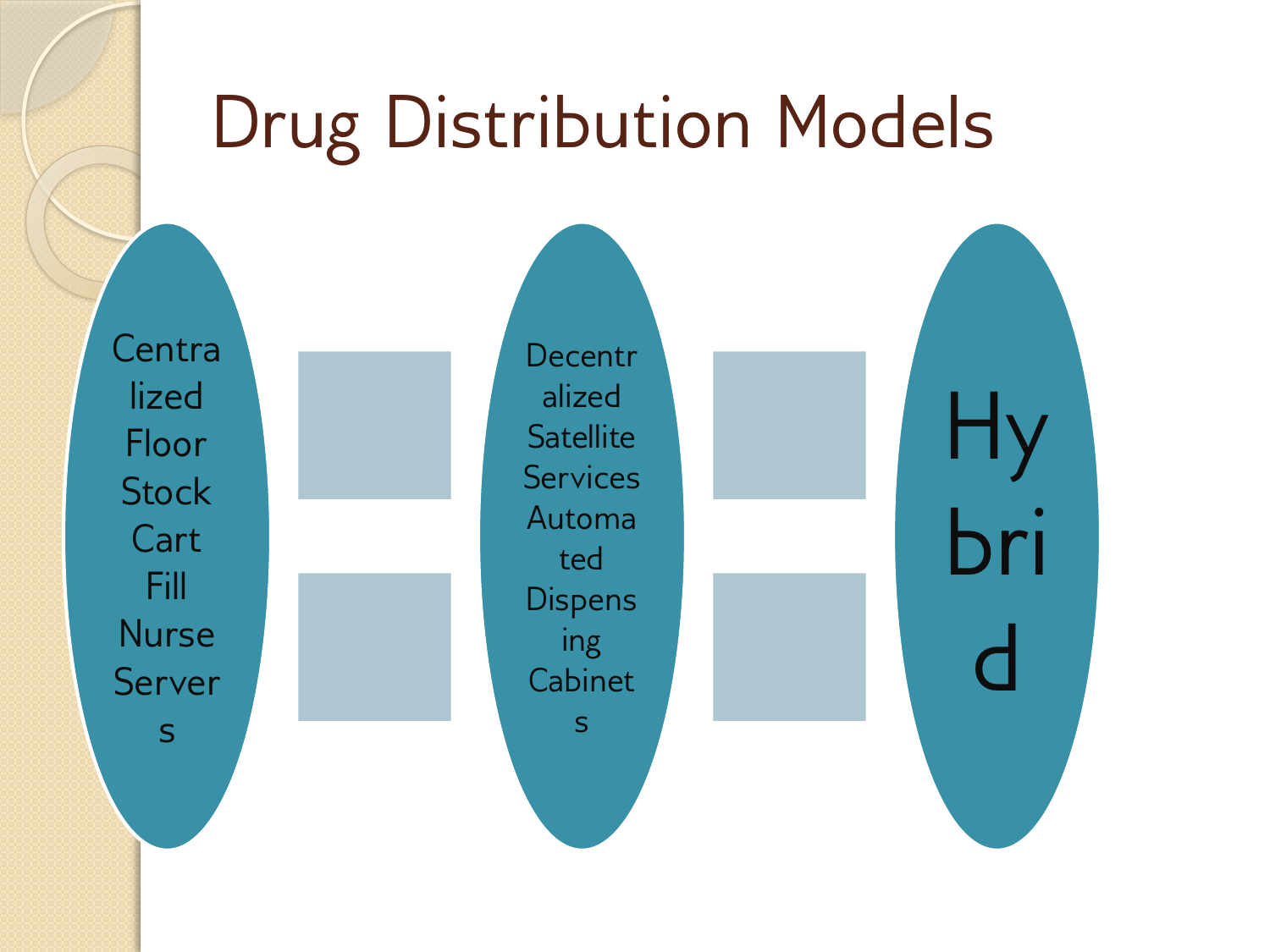

# Drug Distribution Models
Centralized
Floor Stock
Cart Fill
Nurse Servers
Decentralized
Satellite Services
Automated Dispensing Cabinets
Hybrid